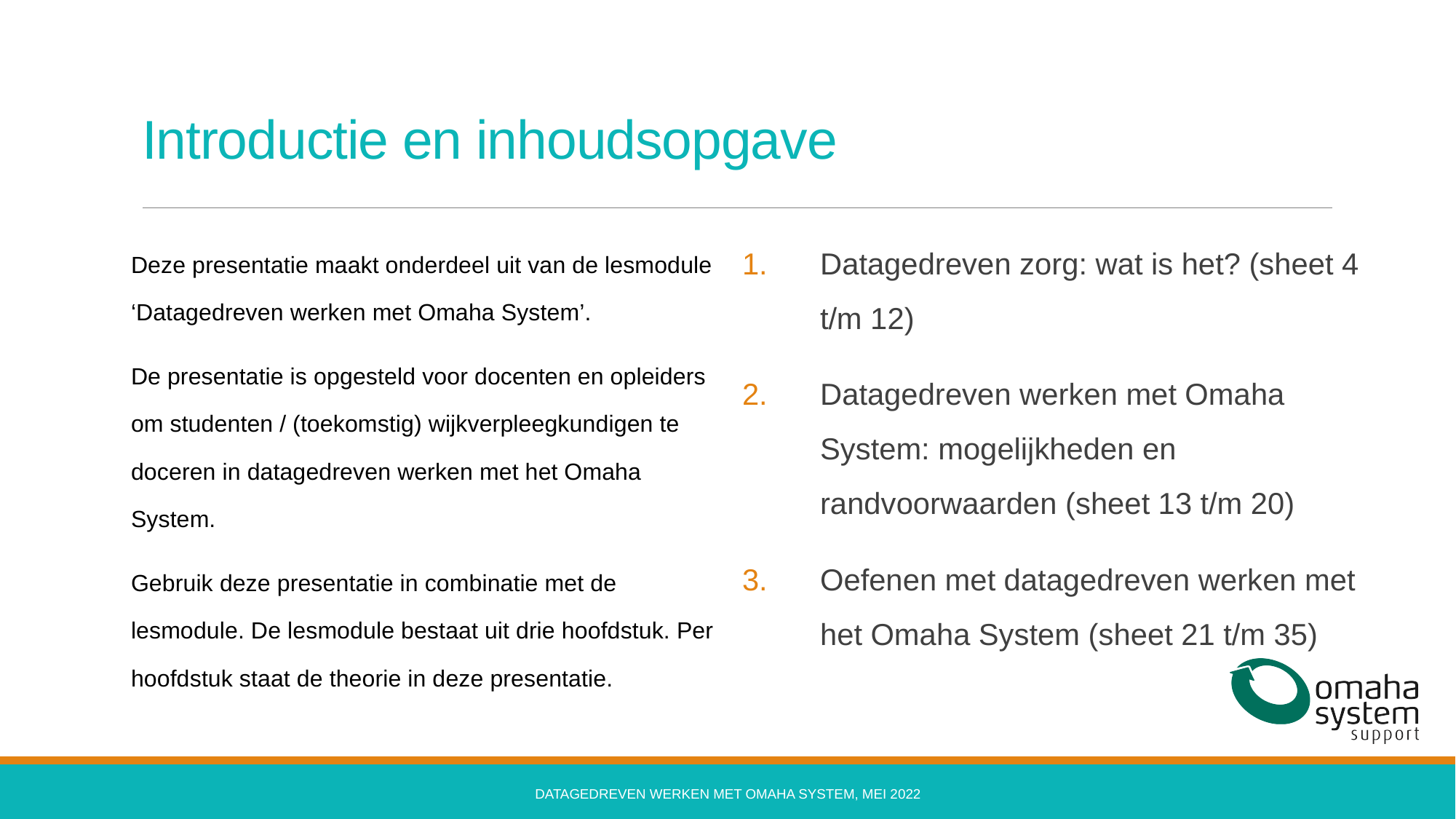

# Introductie en inhoudsopgave
Deze presentatie maakt onderdeel uit van de lesmodule ‘Datagedreven werken met Omaha System’.
De presentatie is opgesteld voor docenten en opleiders om studenten / (toekomstig) wijkverpleegkundigen te doceren in datagedreven werken met het Omaha System.
Gebruik deze presentatie in combinatie met de lesmodule. De lesmodule bestaat uit drie hoofdstuk. Per hoofdstuk staat de theorie in deze presentatie.
Datagedreven zorg: wat is het? (sheet 4 t/m 12)
Datagedreven werken met Omaha System: mogelijkheden en randvoorwaarden (sheet 13 t/m 20)
Oefenen met datagedreven werken met het Omaha System (sheet 21 t/m 35)

Datagedreven werken met Omaha System, mei 2022